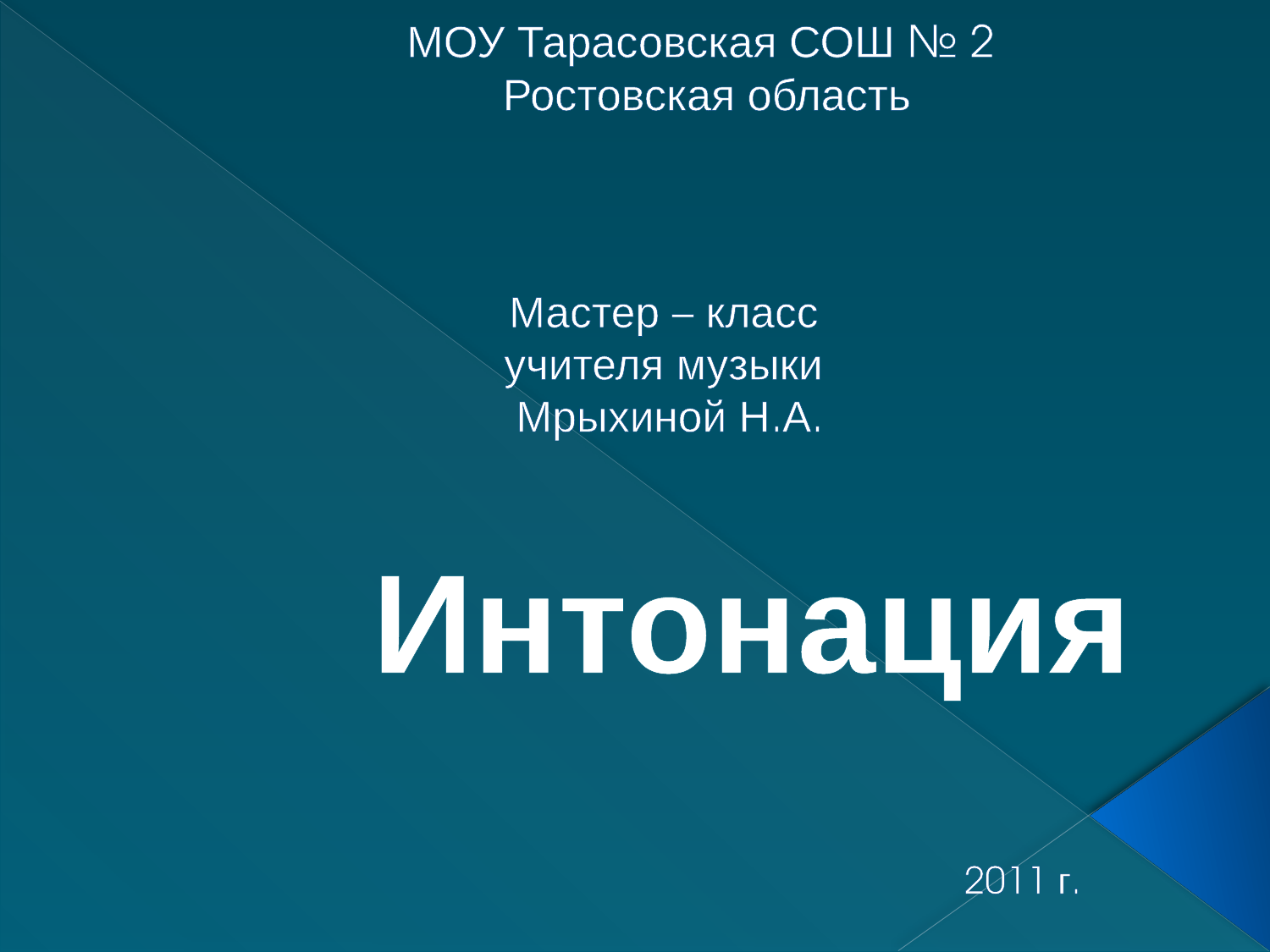

МОУ Тарасовская СОШ № 2
Ростовская область

# Мастер – класс учителя музыки Мрыхиной Н.А.
Интонация
2011 г.